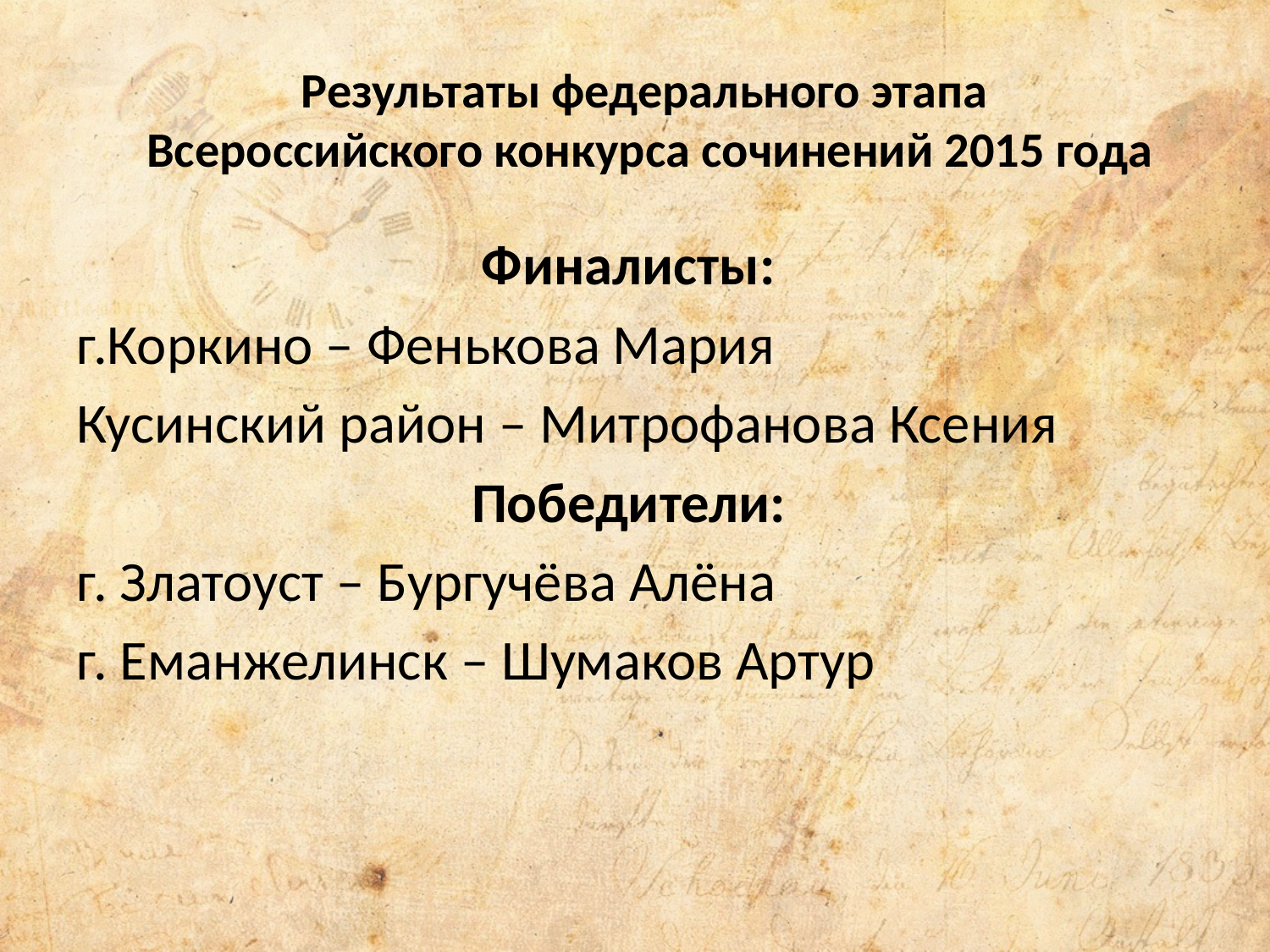

# Результаты федерального этапа Всероссийского конкурса сочинений 2015 года
Финалисты:
г.Коркино – Фенькова Мария
Кусинский район – Митрофанова Ксения
Победители:
г. Златоуст – Бургучёва Алёна
г. Еманжелинск – Шумаков Артур